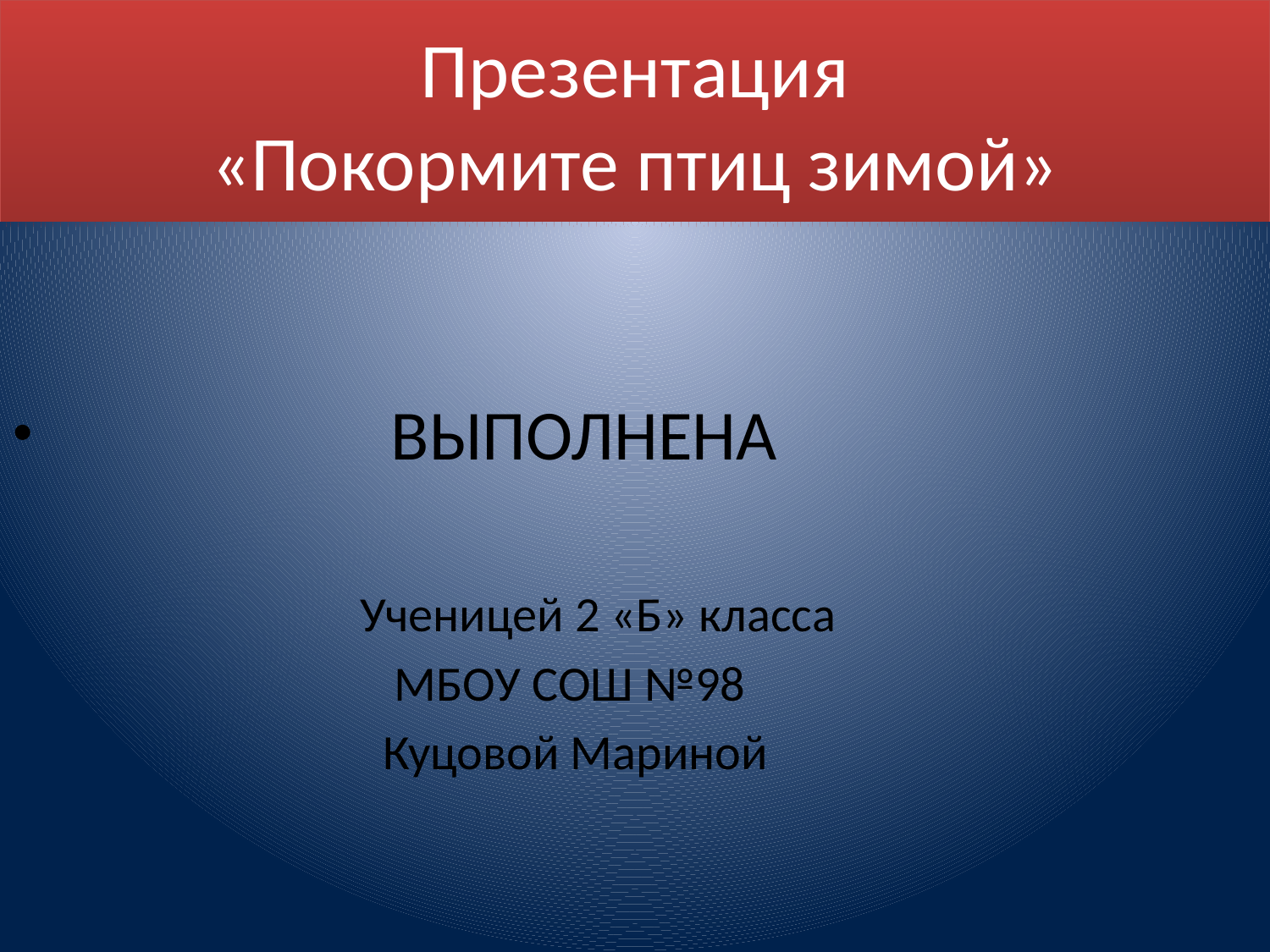

# Презентация «Покормите птиц зимой»

                          ВЫПОЛНЕНА

                               Ученицей 2 «Б» класса
                                  МБОУ СОШ №98
                                 Куцовой Мариной